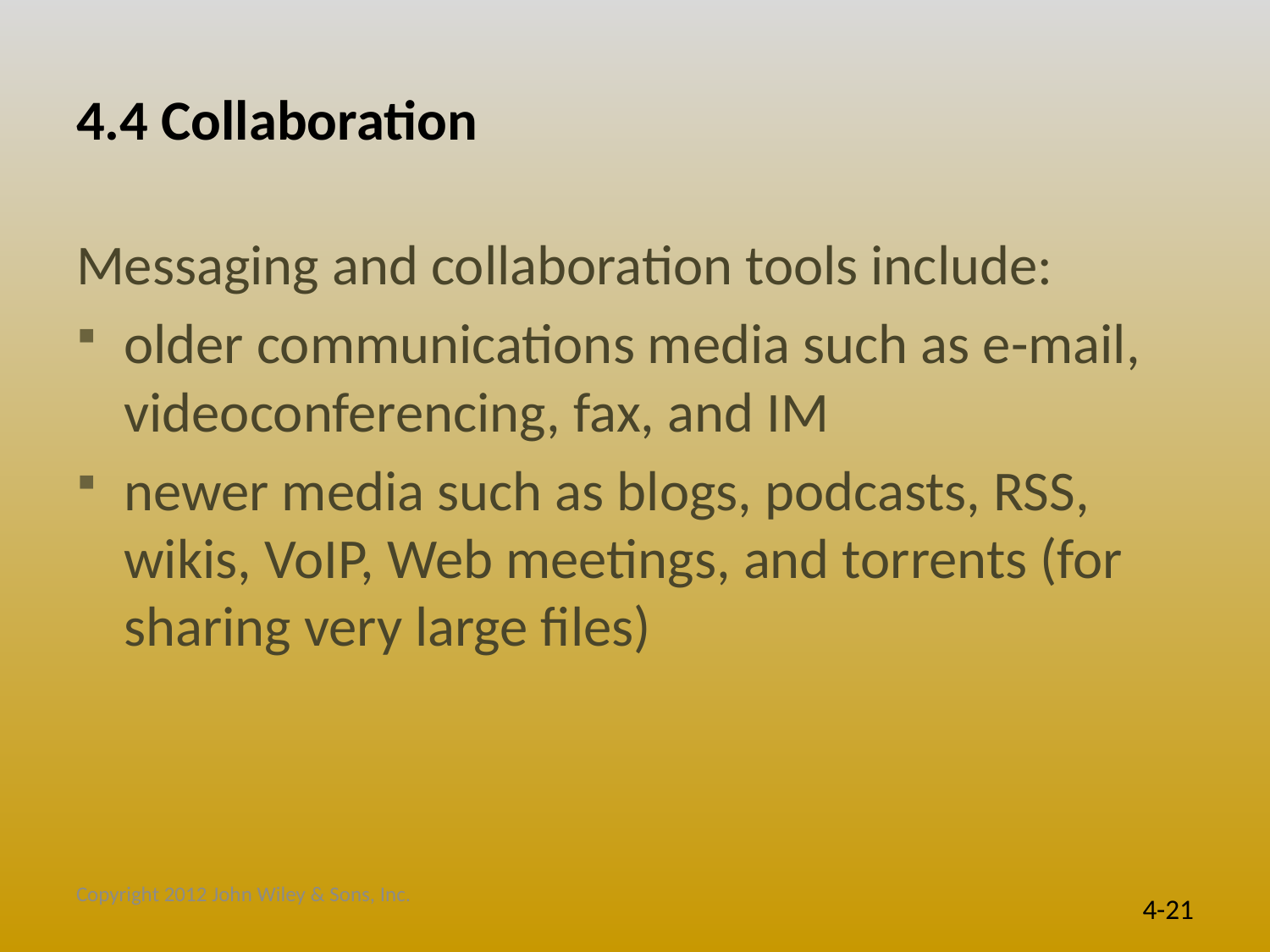

# 4.4 Collaboration
Messaging and collaboration tools include:
older communications media such as e-mail, videoconferencing, fax, and IM
newer media such as blogs, podcasts, RSS, wikis, VoIP, Web meetings, and torrents (for sharing very large files)
Copyright 2012 John Wiley & Sons, Inc.
4-21